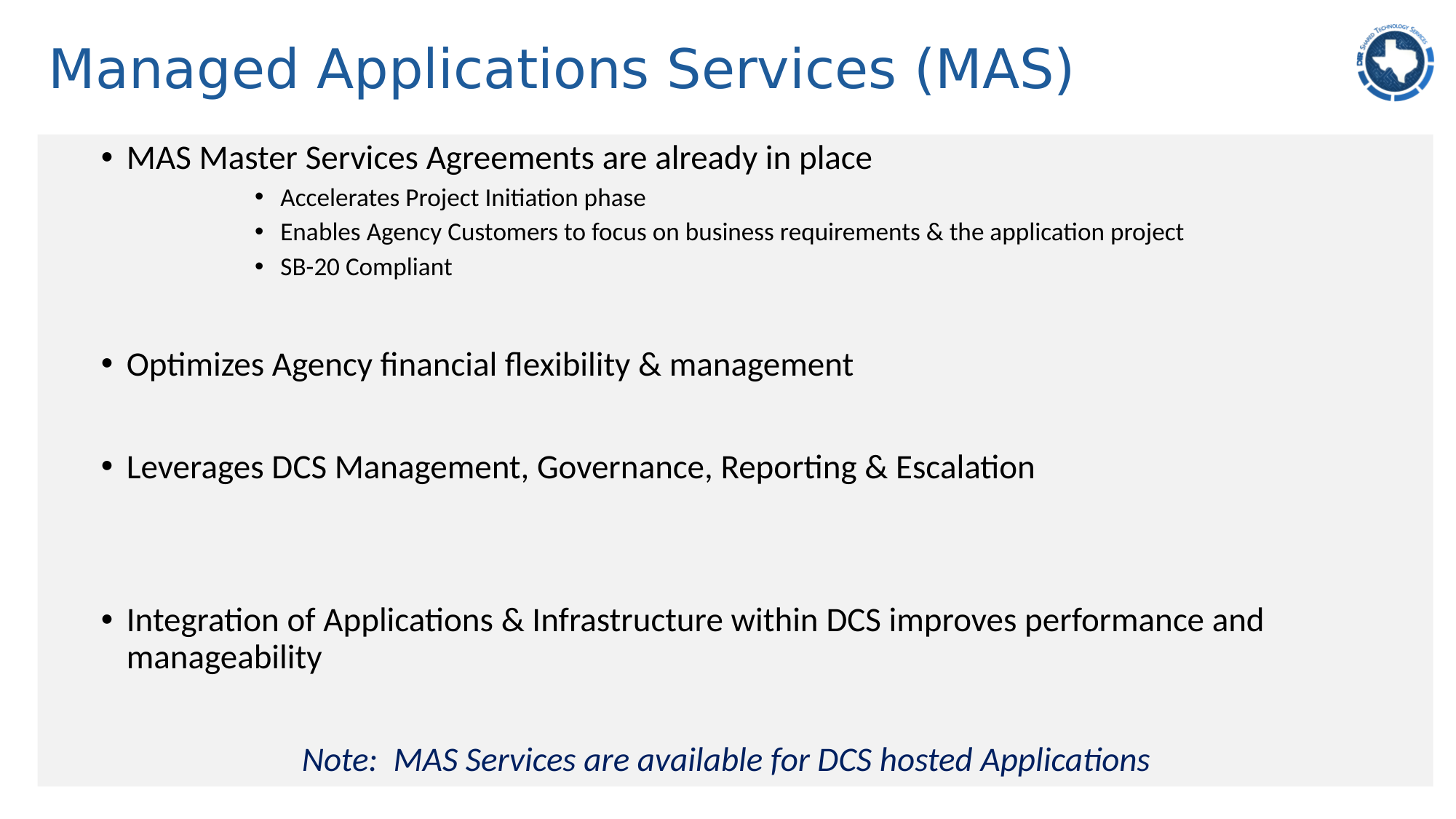

# Managed Applications Services (MAS)

MAS Master Services Agreements are already in place
Accelerates Project Initiation phase
Enables Agency Customers to focus on business requirements & the application project
SB-20 Compliant

Optimizes Agency financial flexibility & management

Leverages DCS Management, Governance, Reporting & Escalation

Integration of Applications & Infrastructure within DCS improves performance and manageability

Note:  MAS Services are available for DCS hosted Applications